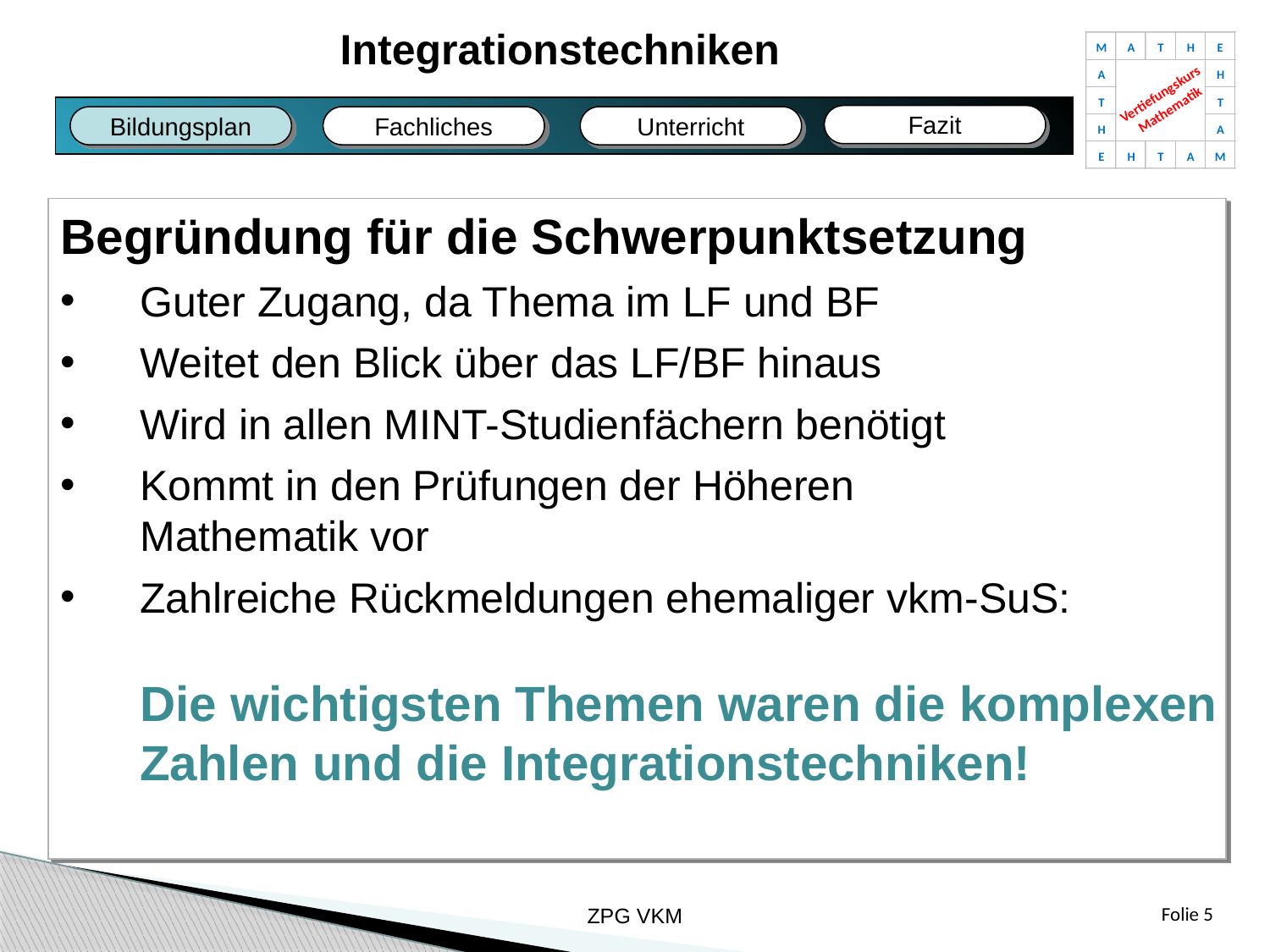

Integrationstechniken

M
A
T
H
E

A
H
Vertiefungskurs
Mathematik

T
T

H
A

E
H
T
A
M

Fazit
Fachliches
Bildungsplan
Unterricht
Fazit
Bildungsplan
Fachliches
Unterricht
Begründung für die Schwerpunktsetzung
Guter Zugang, da Thema im LF und BF
Weitet den Blick über das LF/BF hinaus
Wird in allen MINT-Studienfächern benötigt
Kommt in den Prüfungen der Höheren
Mathematik vor
Zahlreiche Rückmeldungen ehemaliger vkm-SuS:
Die wichtigsten Themen waren die komplexen
Zahlen und die Integrationstechniken!

ZPG VKM
Folie 5